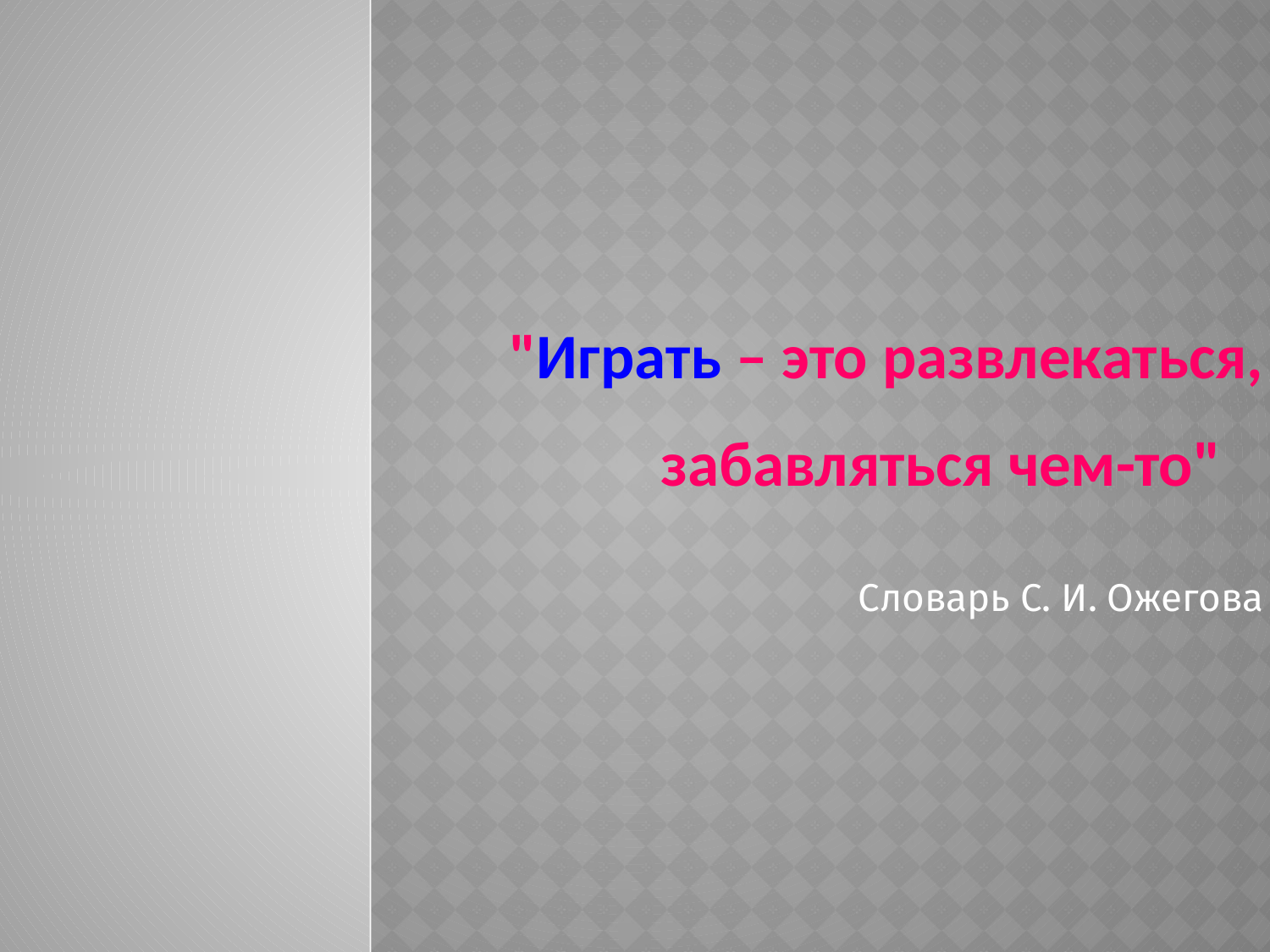

#

"Играть – это развлекаться, забавляться чем-то"

Словарь С. И. Ожегова